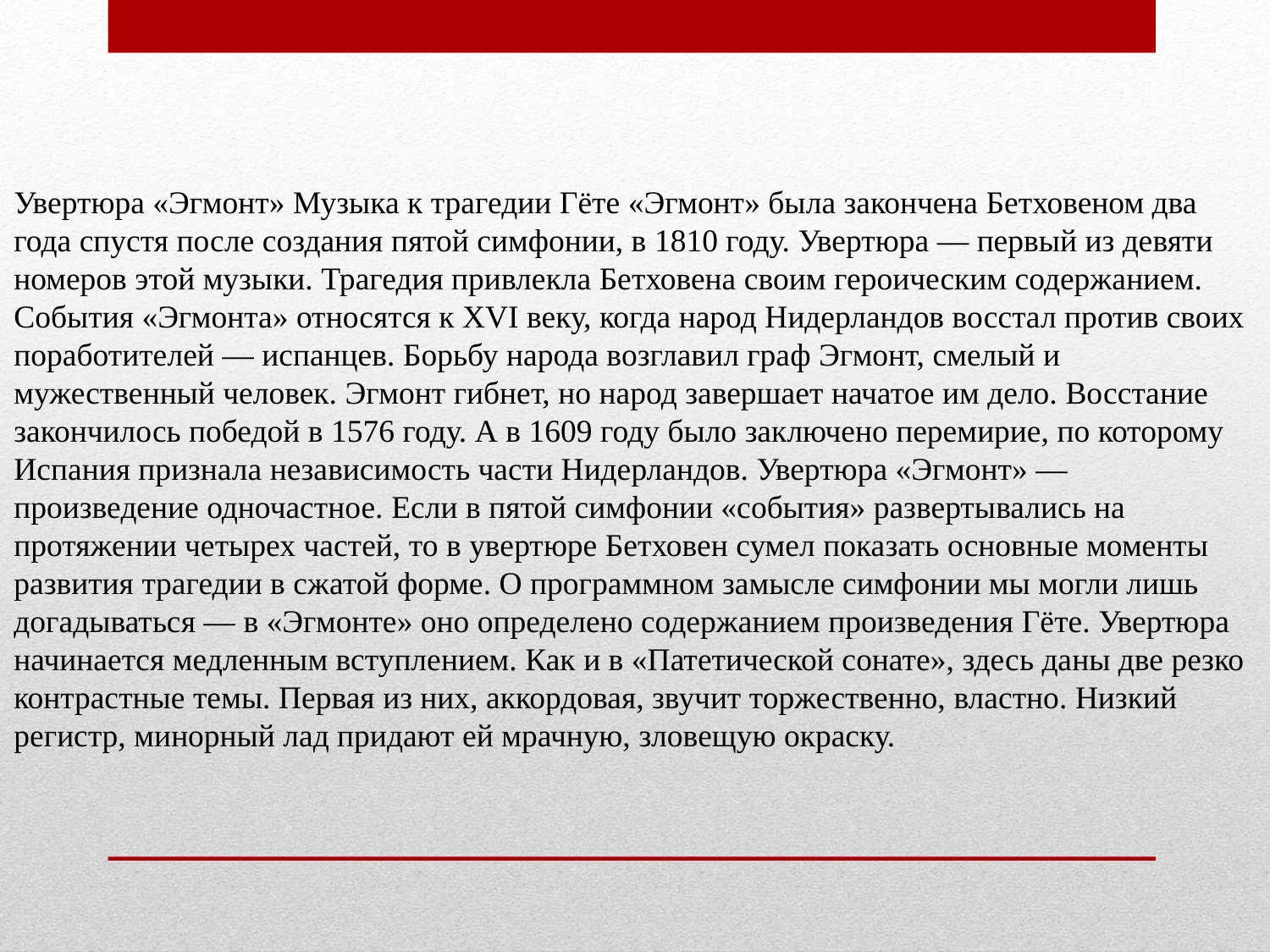

Увертюра «Эгмонт» Музыка к трагедии Гёте «Эгмонт» была закончена Бетховеном два года спустя после создания пятой симфонии, в 1810 году. Увертюра — первый из девяти номеров этой музыки. Трагедия привлекла Бетховена своим героическим содержанием. События «Эгмонта» относятся к XVI веку, когда народ Нидерландов восстал против своих поработителей — испанцев. Борьбу народа возглавил граф Эгмонт, смелый и мужественный человек. Эгмонт гибнет, но народ завершает начатое им дело. Восстание закончилось победой в 1576 году. А в 1609 году было заключено перемирие, по которому Испания признала независимость части Нидерландов. Увертюра «Эгмонт» — произведение одночастное. Если в пятой симфонии «события» развертывались на протяжении четырех частей, то в увертюре Бетховен сумел показать основные моменты развития трагедии в сжатой форме. О программном замысле симфонии мы могли лишь догадываться — в «Эгмонте» оно определено содержанием произведения Гёте. Увертюра начинается медленным вступлением. Как и в «Патетической сонате», здесь даны две резко контрастные темы. Первая из них, аккордовая, звучит торжественно, властно. Низкий регистр, минорный лад придают ей мрачную, зловещую окраску.